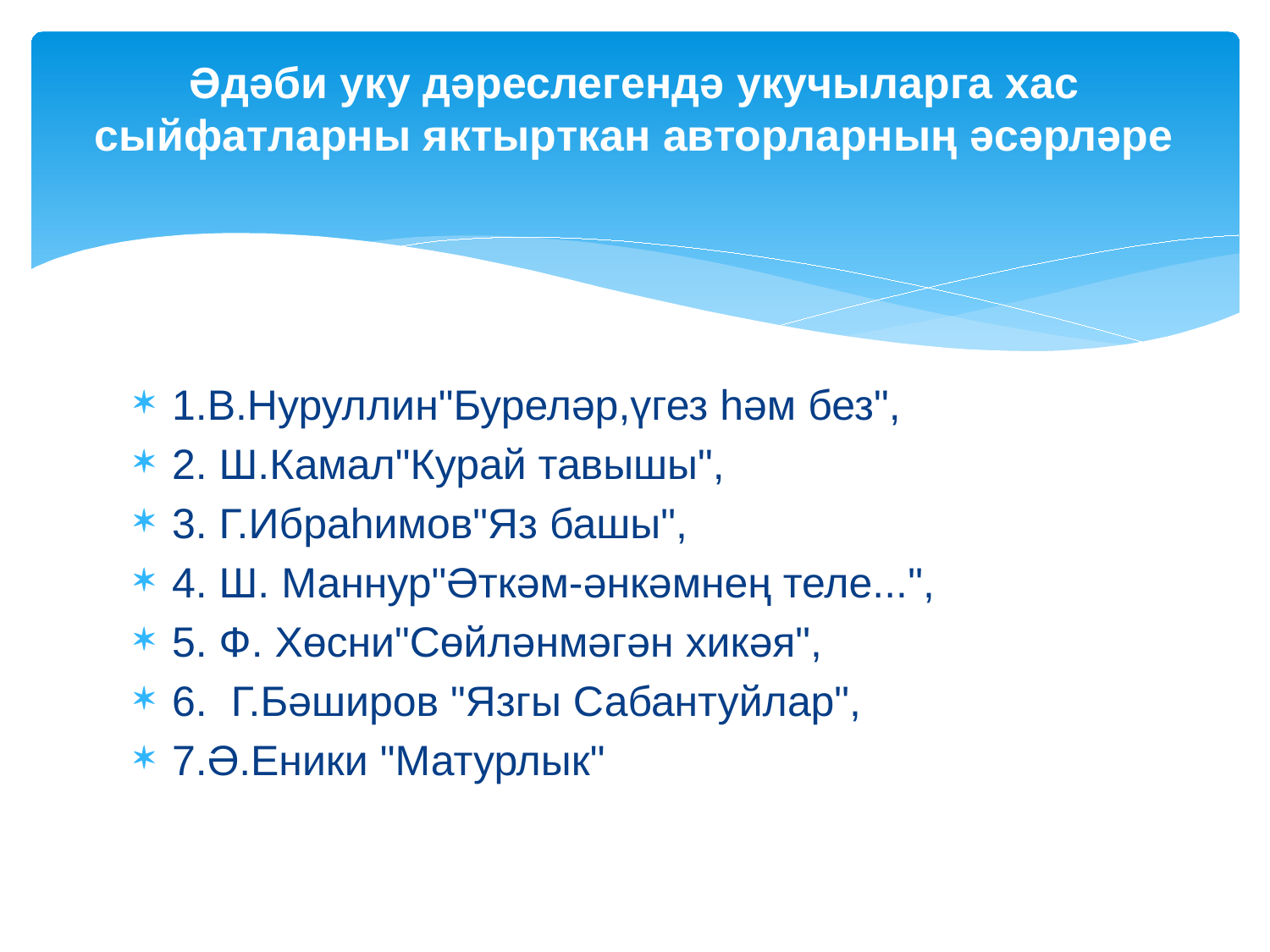

# Әдәби уку дәреслегендә укучыларга хас сыйфатларны яктырткан авторларның әсәрләре
1.В.Нуруллин"Буреләр,үгез һәм без",
2. Ш.Камал"Курай тавышы",
3. Г.Ибраһимов"Яз башы",
4. Ш. Маннур"Әткәм-әнкәмнең теле...",
5. Ф. Хөсни"Сөйләнмәгән хикәя",
6.  Г.Бәширов "Язгы Сабантуйлар",
7.Ә.Еники "Матурлык"